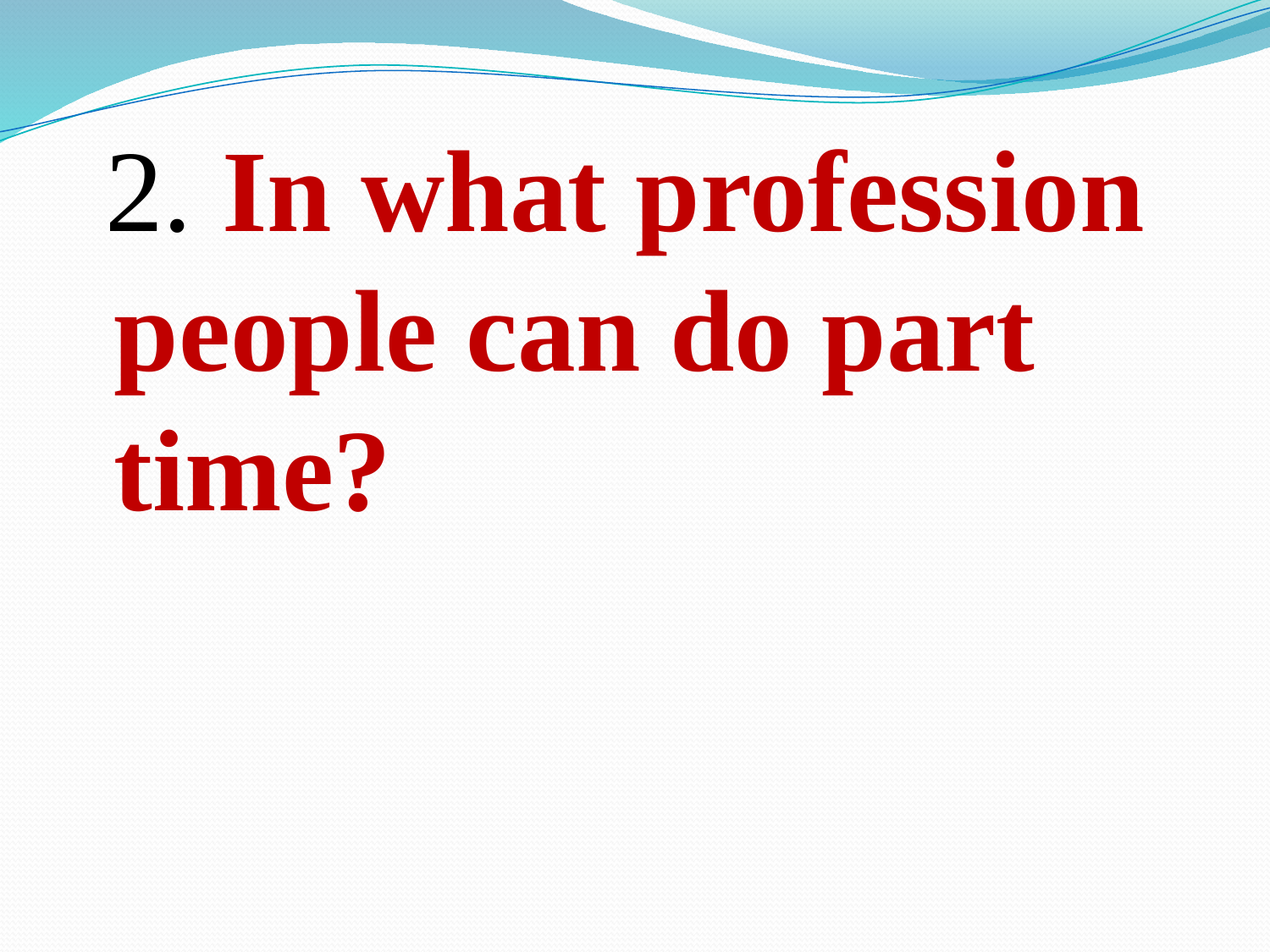

#
 2. In what profession people can do part time?